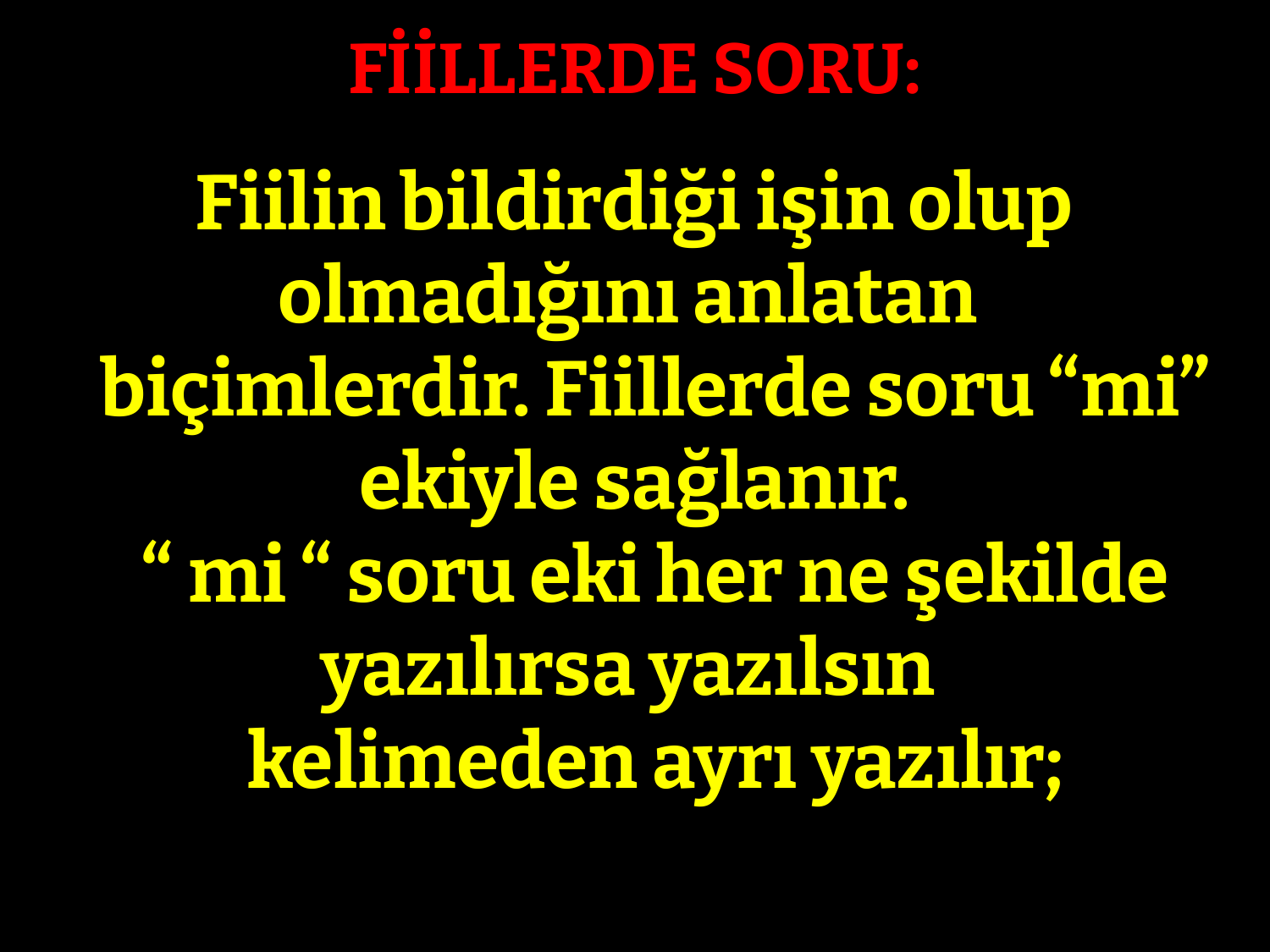

FİİLLERDE SORU:
Fiilin bildirdiği işin olup olmadığını anlatan
   biçimlerdir. Fiillerde soru “mi” ekiyle sağlanır.
   “ mi “ soru eki her ne şekilde yazılırsa yazılsın
   kelimeden ayrı yazılır;
#